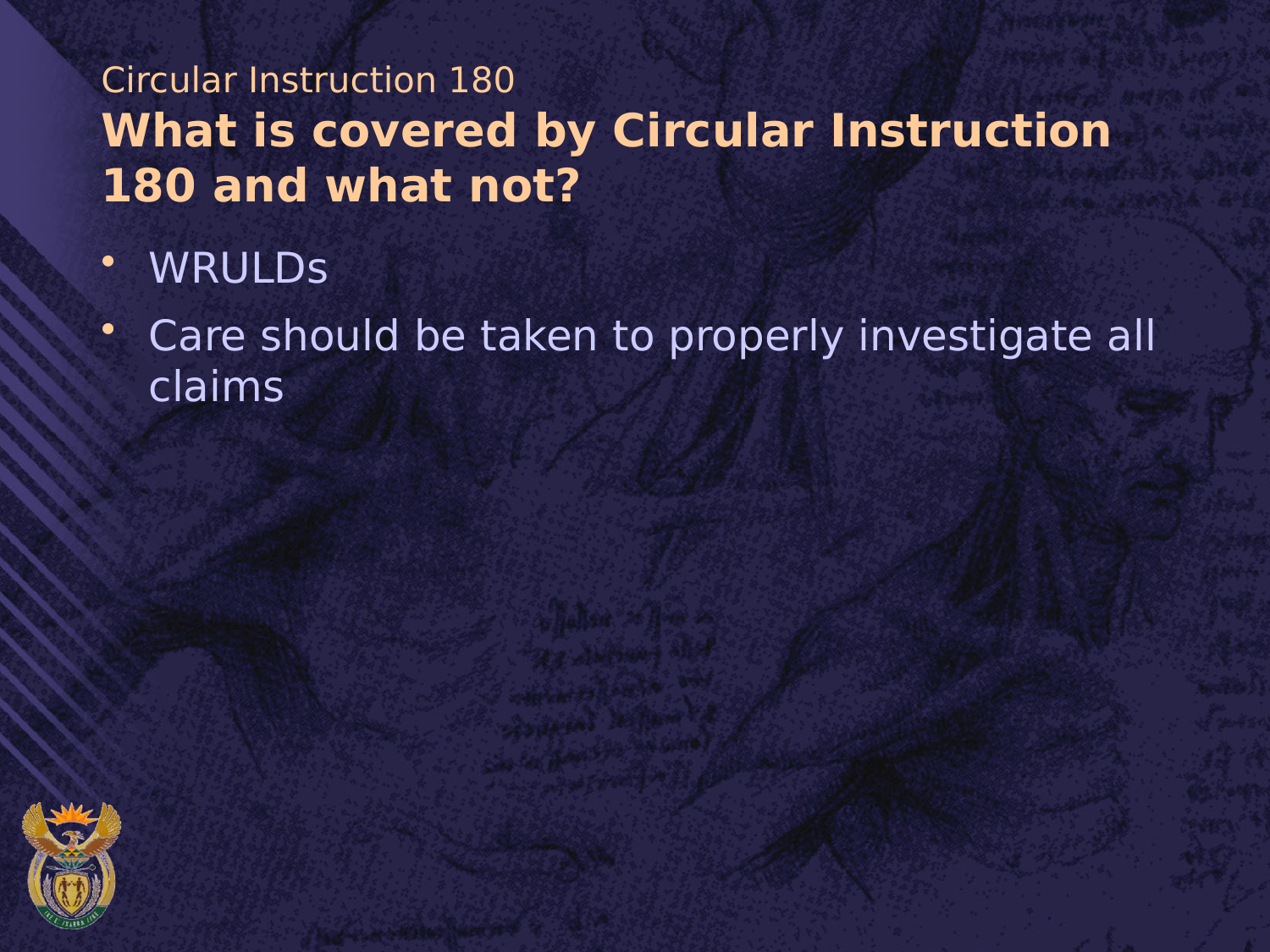

# Circular Instruction 180 What is covered by Circular Instruction 180 and what not?
WRULDs
Care should be taken to properly investigate all claims